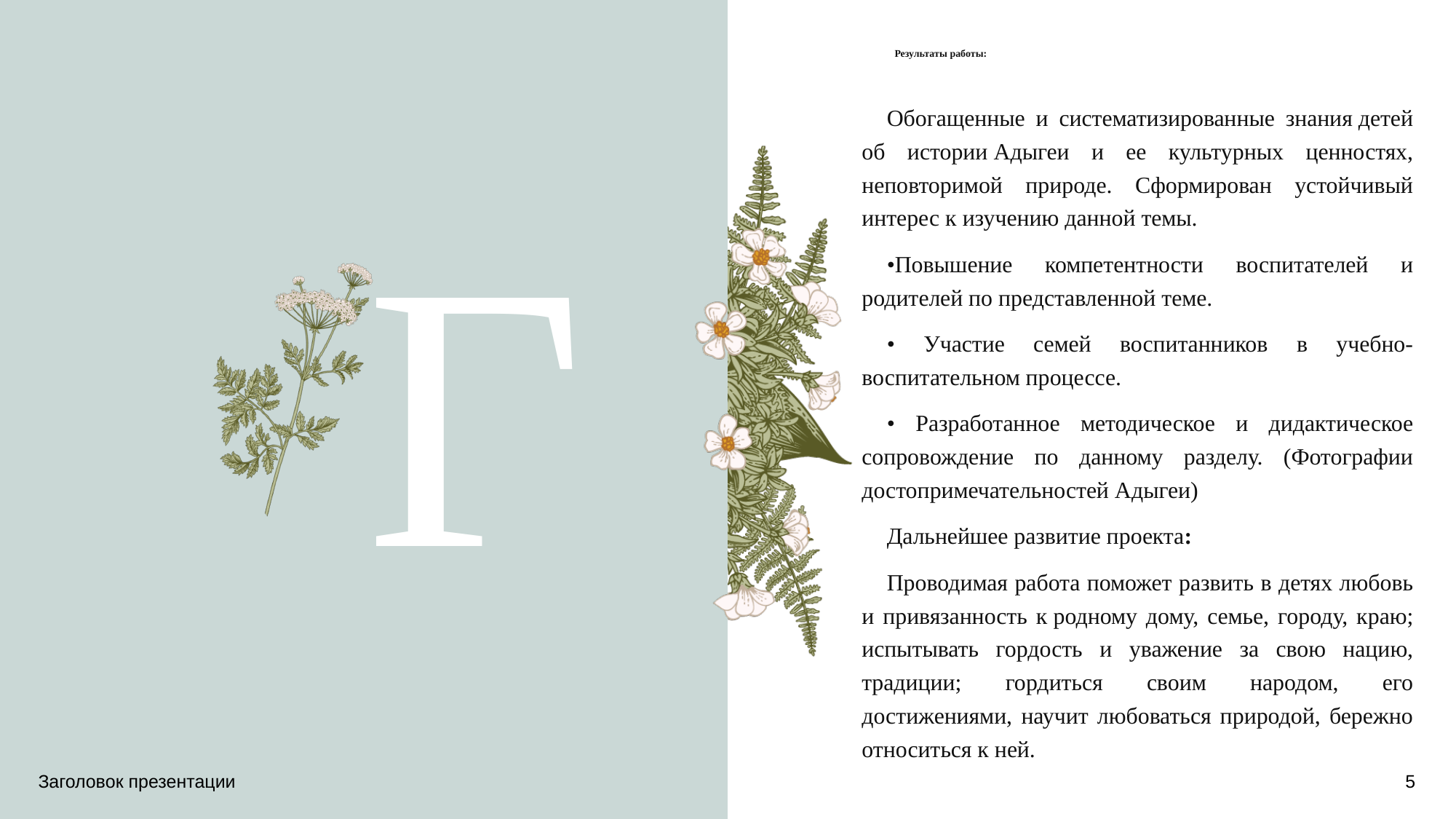

# Результаты работы:
Обогащенные и систематизированные знания детей об истории Адыгеи и ее культурных ценностях, неповторимой природе. Сформирован устойчивый интерес к изучению данной темы.
•Повышение компетентности воспитателей и родителей по представленной теме.
• Участие семей воспитанников в учебно-воспитательном процессе.
• Разработанное методическое и дидактическое сопровождение по данному разделу. (Фотографии достопримечательностей Адыгеи)
Дальнейшее развитие проекта:
Проводимая работа поможет развить в детях любовь и привязанность к родному дому, семье, городу, краю; испытывать гордость и уважение за свою нацию, традиции; гордиться своим народом, его достижениями, научит любоваться природой, бережно относиться к ней.

  Г
Заголовок презентации
5